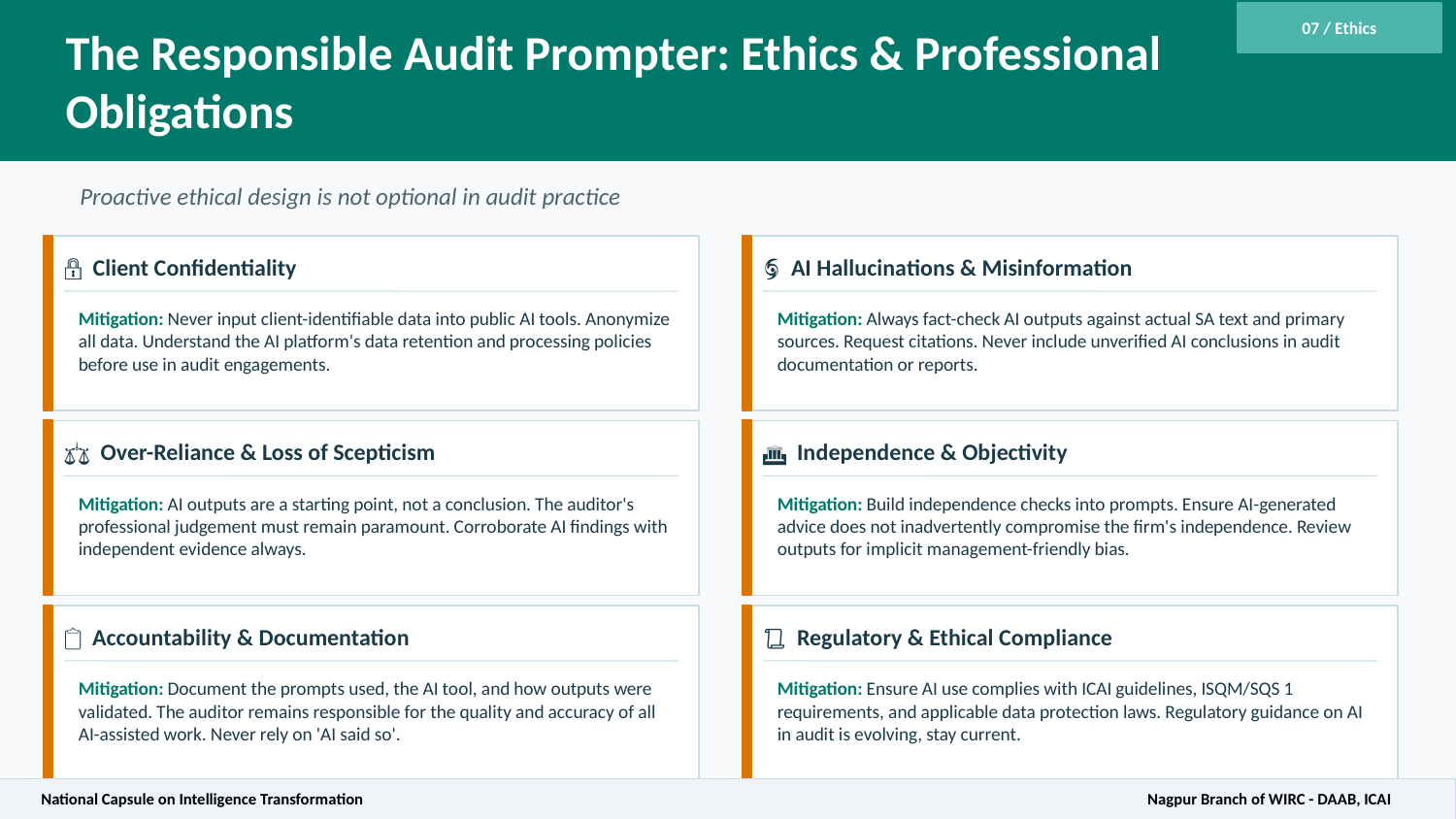

The Responsible Audit Prompter: Ethics & Professional Obligations

07 / Ethics
Proactive ethical design is not optional in audit practice

🔒  Client Confidentiality
🌀  AI Hallucinations & Misinformation

Mitigation: Never input client-identifiable data into public AI tools. Anonymize all data. Understand the AI platform's data retention and processing policies before use in audit engagements.
Mitigation: Always fact-check AI outputs against actual SA text and primary sources. Request citations. Never include unverified AI conclusions in audit documentation or reports.

⚖️  Over-Reliance & Loss of Scepticism
🏛️  Independence & Objectivity

Mitigation: AI outputs are a starting point, not a conclusion. The auditor's professional judgement must remain paramount. Corroborate AI findings with independent evidence always.
Mitigation: Build independence checks into prompts. Ensure AI-generated advice does not inadvertently compromise the firm's independence. Review outputs for implicit management-friendly bias.

📋  Accountability & Documentation
📜  Regulatory & Ethical Compliance

Mitigation: Document the prompts used, the AI tool, and how outputs were validated. The auditor remains responsible for the quality and accuracy of all AI-assisted work. Never rely on 'AI said so'.
Mitigation: Ensure AI use complies with ICAI guidelines, ISQM/SQS 1 requirements, and applicable data protection laws. Regulatory guidance on AI in audit is evolving, stay current.
National Capsule on Intelligence Transformation					                        Nagpur Branch of WIRC - DAAB, ICAI